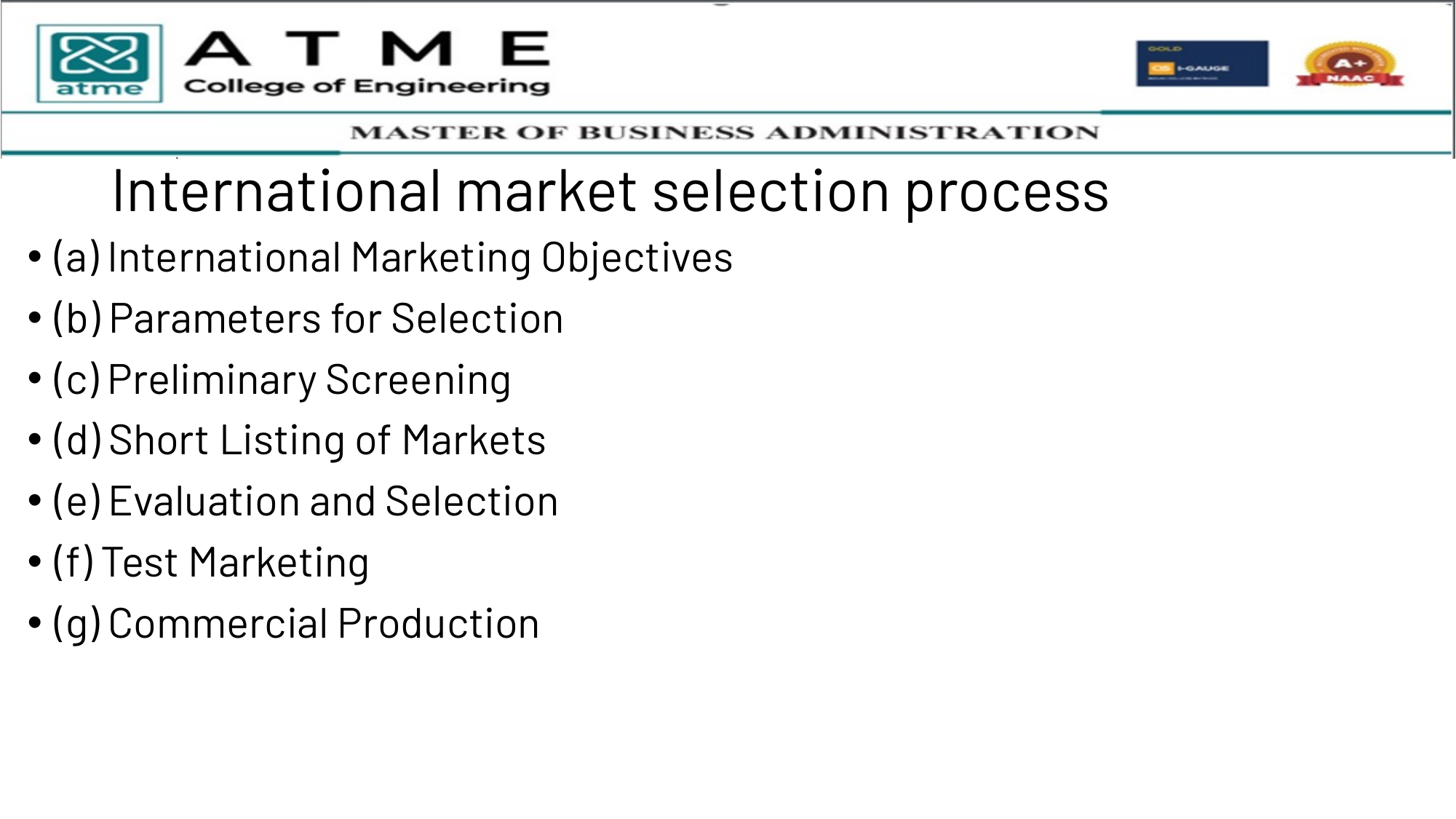

# International market selection process
(a) International Marketing Objectives
(b) Parameters for Selection
(c) Preliminary Screening
(d) Short Listing of Markets
(e) Evaluation and Selection
(f) Test Marketing
(g) Commercial Production